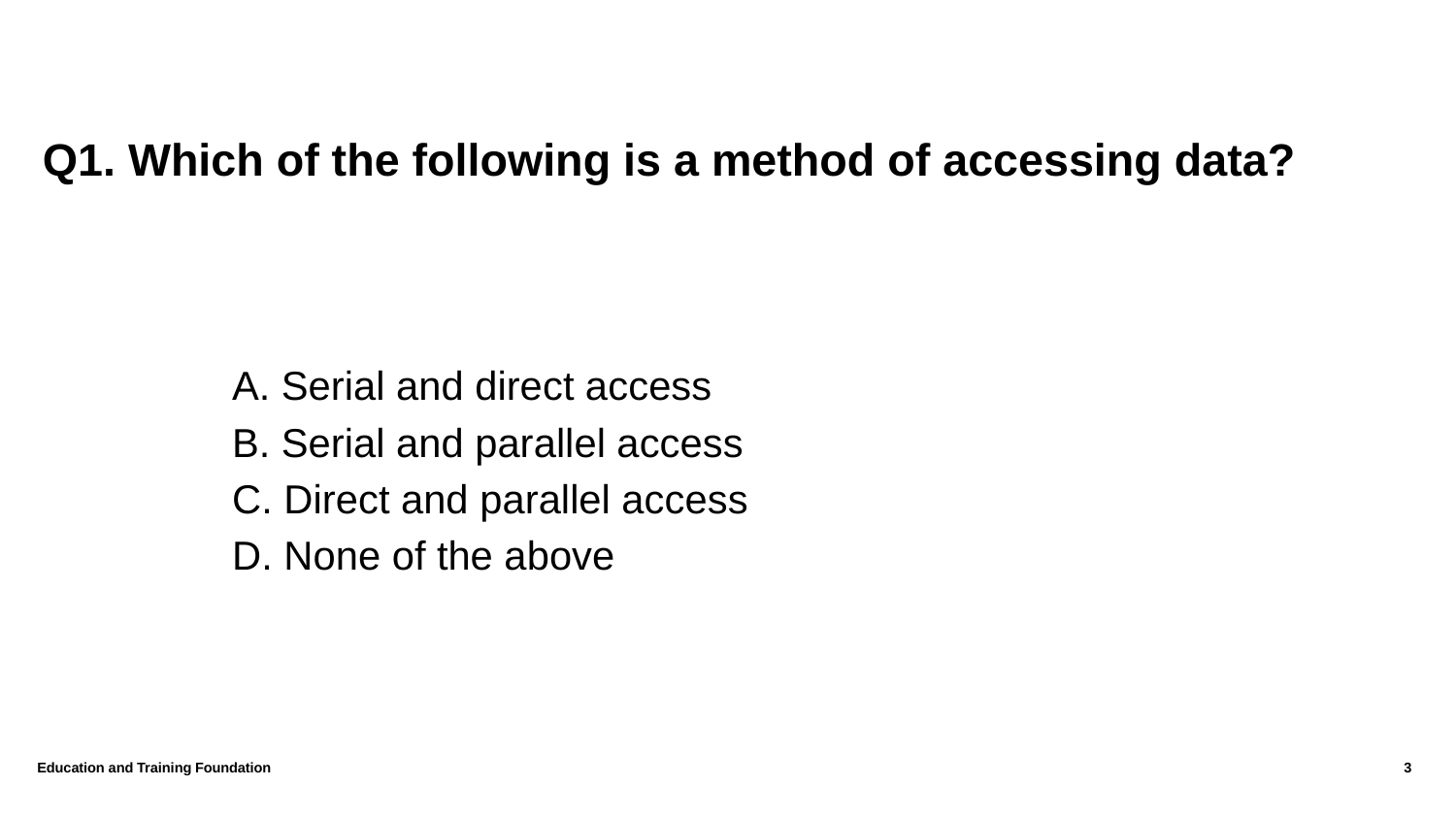

# Q1. Which of the following is a method of accessing data?
A. Serial and direct access
B. Serial and parallel access
C. Direct and parallel access
D. None of the above

Education and Training Foundation
3